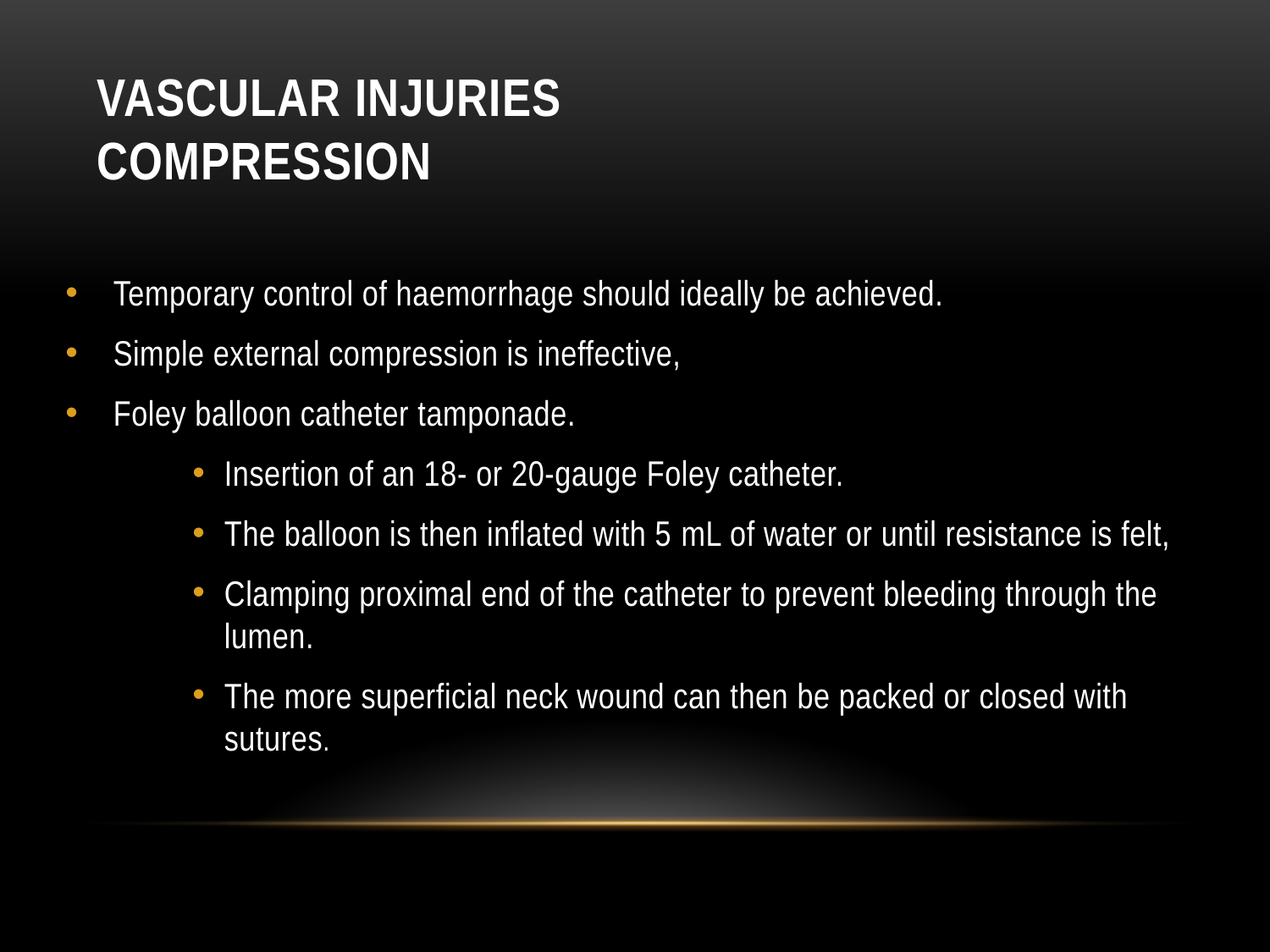

# Vascular injuries compression
Temporary control of haemorrhage should ideally be achieved.
Simple external compression is ineffective,
Foley balloon catheter tamponade.
Insertion of an 18- or 20-gauge Foley catheter.
The balloon is then inflated with 5 mL of water or until resistance is felt,
Clamping proximal end of the catheter to prevent bleeding through the lumen.
The more superficial neck wound can then be packed or closed with sutures.